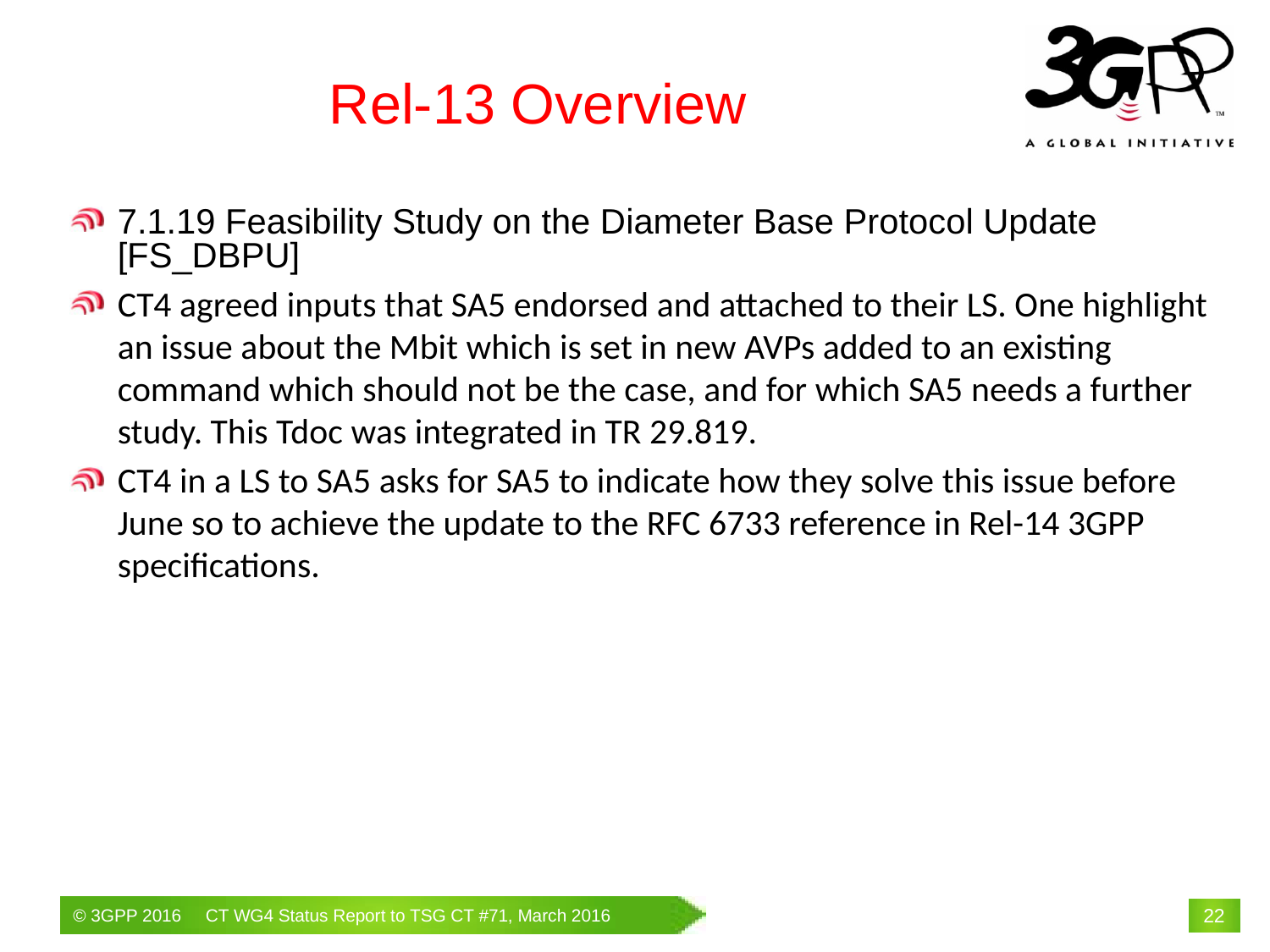

# Rel-13 Overview
7.1.19 Feasibility Study on the Diameter Base Protocol Update [FS_DBPU]
CT4 agreed inputs that SA5 endorsed and attached to their LS. One highlight an issue about the Mbit which is set in new AVPs added to an existing command which should not be the case, and for which SA5 needs a further study. This Tdoc was integrated in TR 29.819.
CT4 in a LS to SA5 asks for SA5 to indicate how they solve this issue before June so to achieve the update to the RFC 6733 reference in Rel-14 3GPP specifications.